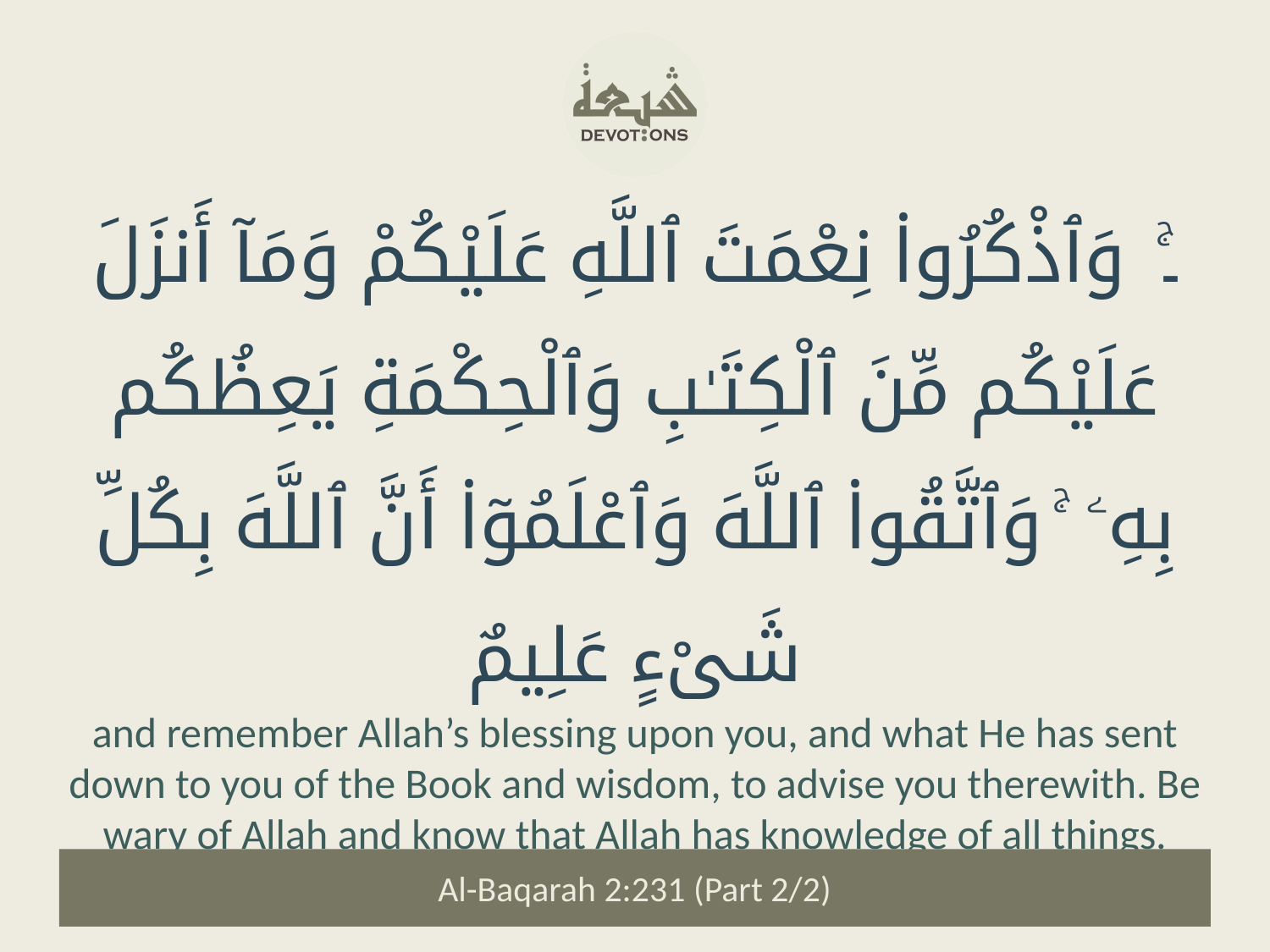

۔ۚ  وَٱذْكُرُوا۟ نِعْمَتَ ٱللَّهِ عَلَيْكُمْ وَمَآ أَنزَلَ عَلَيْكُم مِّنَ ٱلْكِتَـٰبِ وَٱلْحِكْمَةِ يَعِظُكُم بِهِۦ ۚ وَٱتَّقُوا۟ ٱللَّهَ وَٱعْلَمُوٓا۟ أَنَّ ٱللَّهَ بِكُلِّ شَىْءٍ عَلِيمٌ
and remember Allah’s blessing upon you, and what He has sent down to you of the Book and wisdom, to advise you therewith. Be wary of Allah and know that Allah has knowledge of all things.
Al-Baqarah 2:231 (Part 2/2)